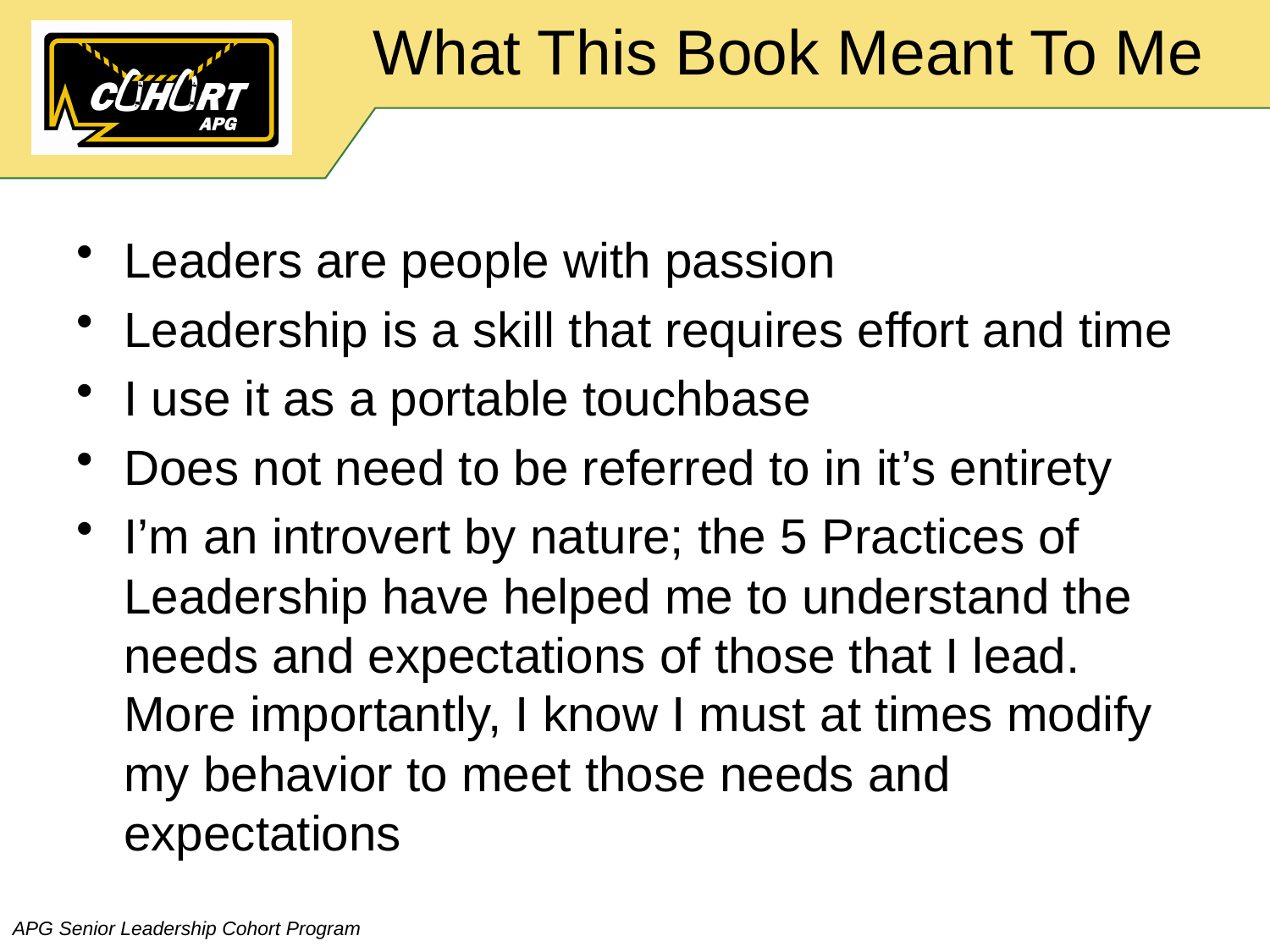

# What This Book Meant To Me
Leaders are people with passion
Leadership is a skill that requires effort and time
I use it as a portable touchbase
Does not need to be referred to in it’s entirety
I’m an introvert by nature; the 5 Practices of Leadership have helped me to understand the needs and expectations of those that I lead.  More importantly, I know I must at times modify my behavior to meet those needs and expectations